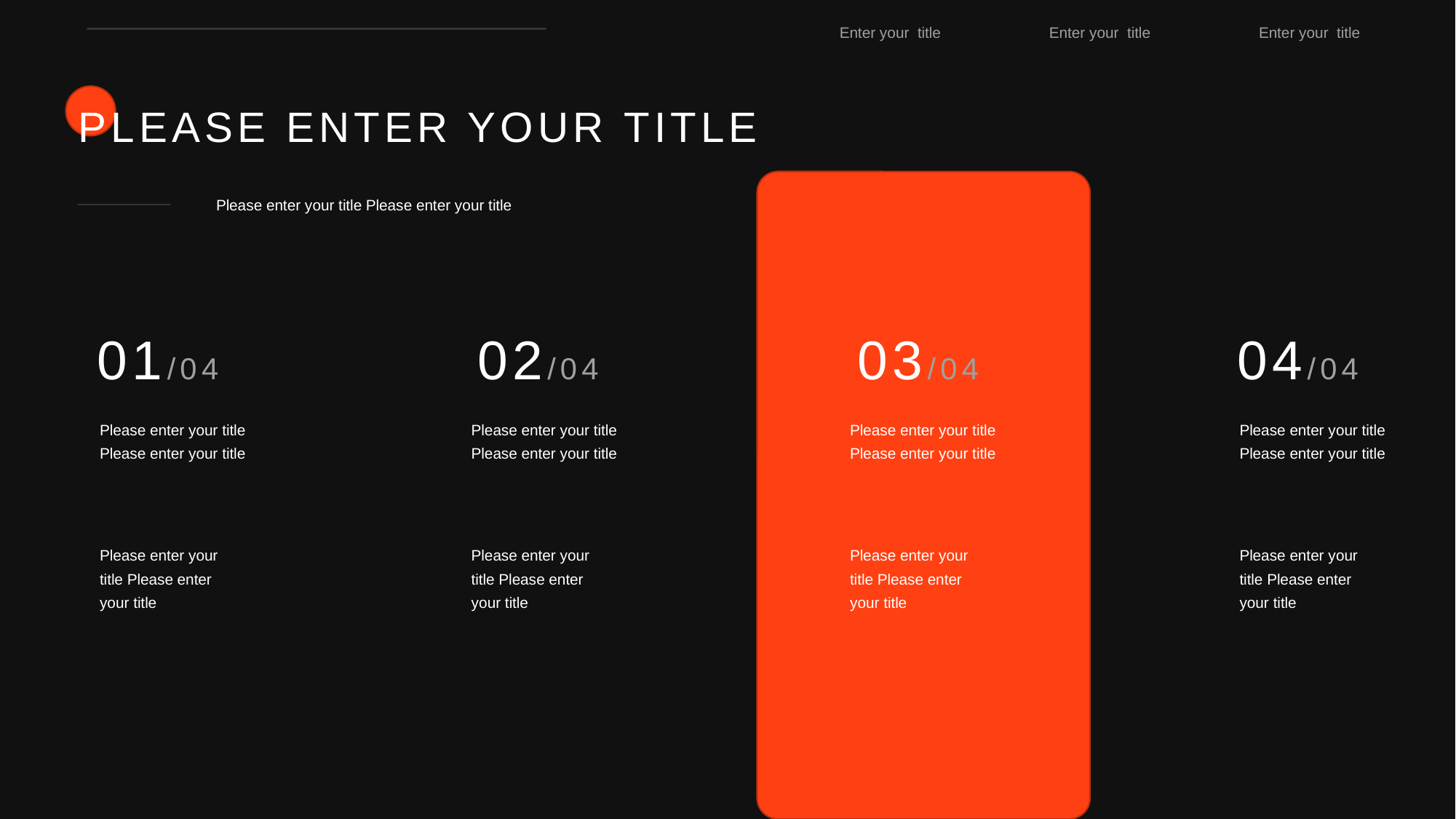

Enter your  title
Enter your  title
Enter your  title

PLEASE ENTER YOUR TITLE

Please enter your title Please enter your title
01/04
02/04
03/04
04/04
Please enter your title Please enter your title
Please enter your title Please enter your title
Please enter your title Please enter your title
Please enter your title Please enter your title
Please enter your title Please enter your title
Please enter your title Please enter your title
Please enter your title Please enter your title
Please enter your title Please enter your title